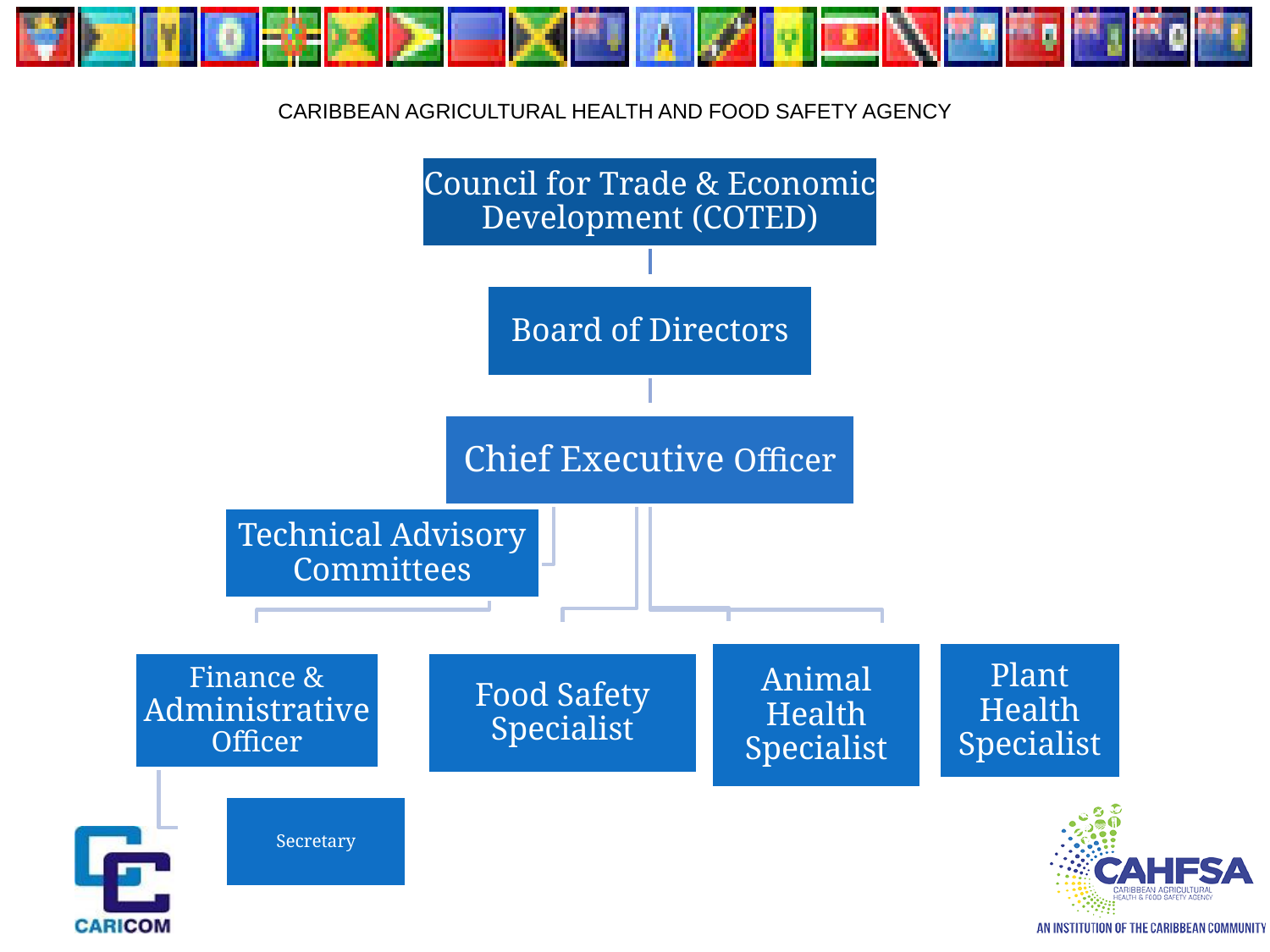

Council for Trade & Economic Development (COTED)
Board of Directors
Chief Executive Officer
Finance & Administrative Officer
Secretary
Food Safety Specialist
Animal Health Specialist
Plant Health Specialist
Technical Advisory Committees